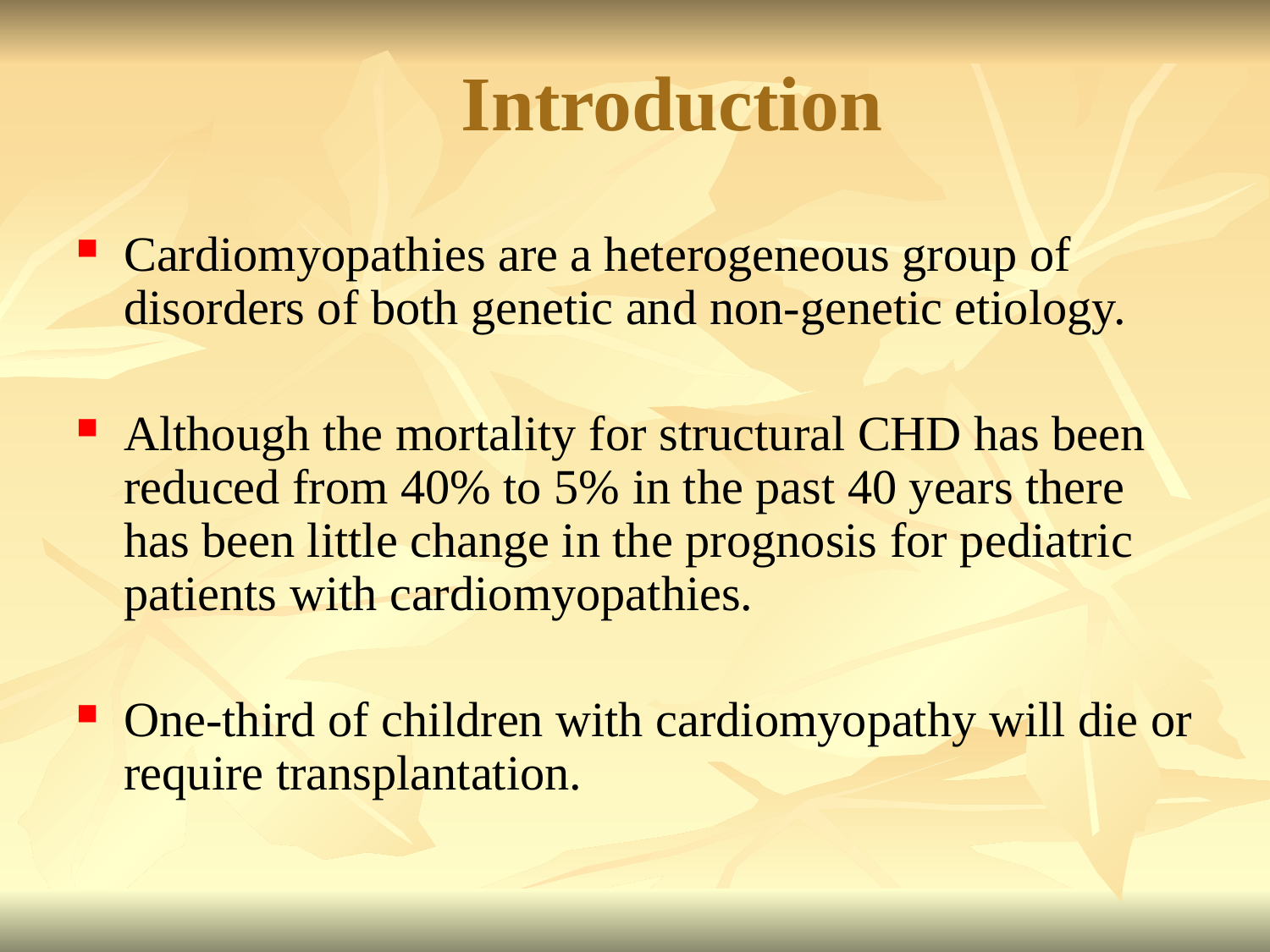

Cardiomyopathies are a heterogeneous group of disorders of both genetic and non-genetic etiology.

Although the mortality for structural CHD has been reduced from 40% to 5% in the past 40 years there has been little change in the prognosis for pediatric patients with cardiomyopathies.

One-third of children with cardiomyopathy will die or require transplantation.
Introduction